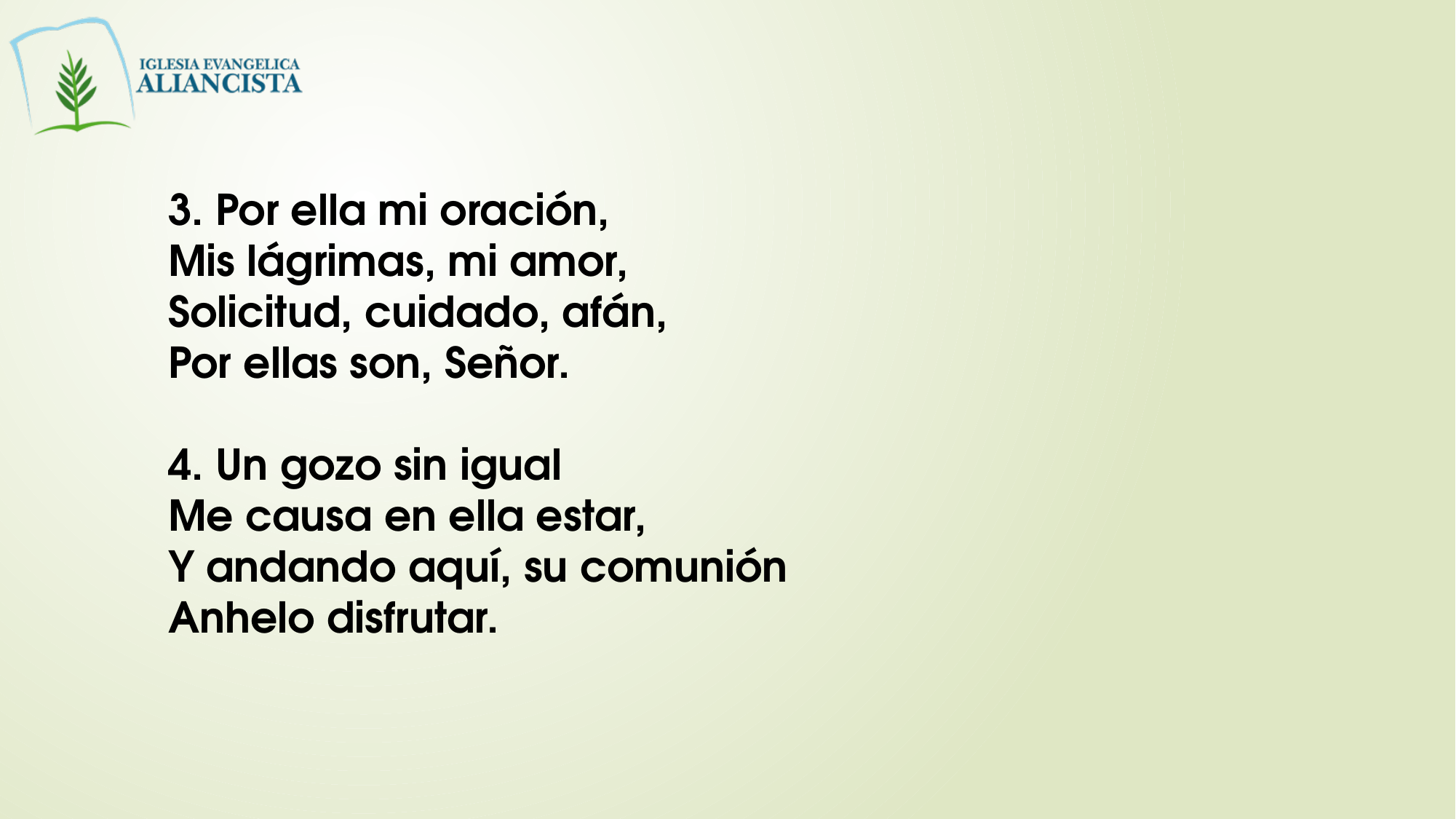

3. Por ella mi oración,
Mis lágrimas, mi amor,
Solicitud, cuidado, afán,
Por ellas son, Señor.

4. Un gozo sin igual
Me causa en ella estar,
Y andando aquí, su comunión
Anhelo disfrutar.